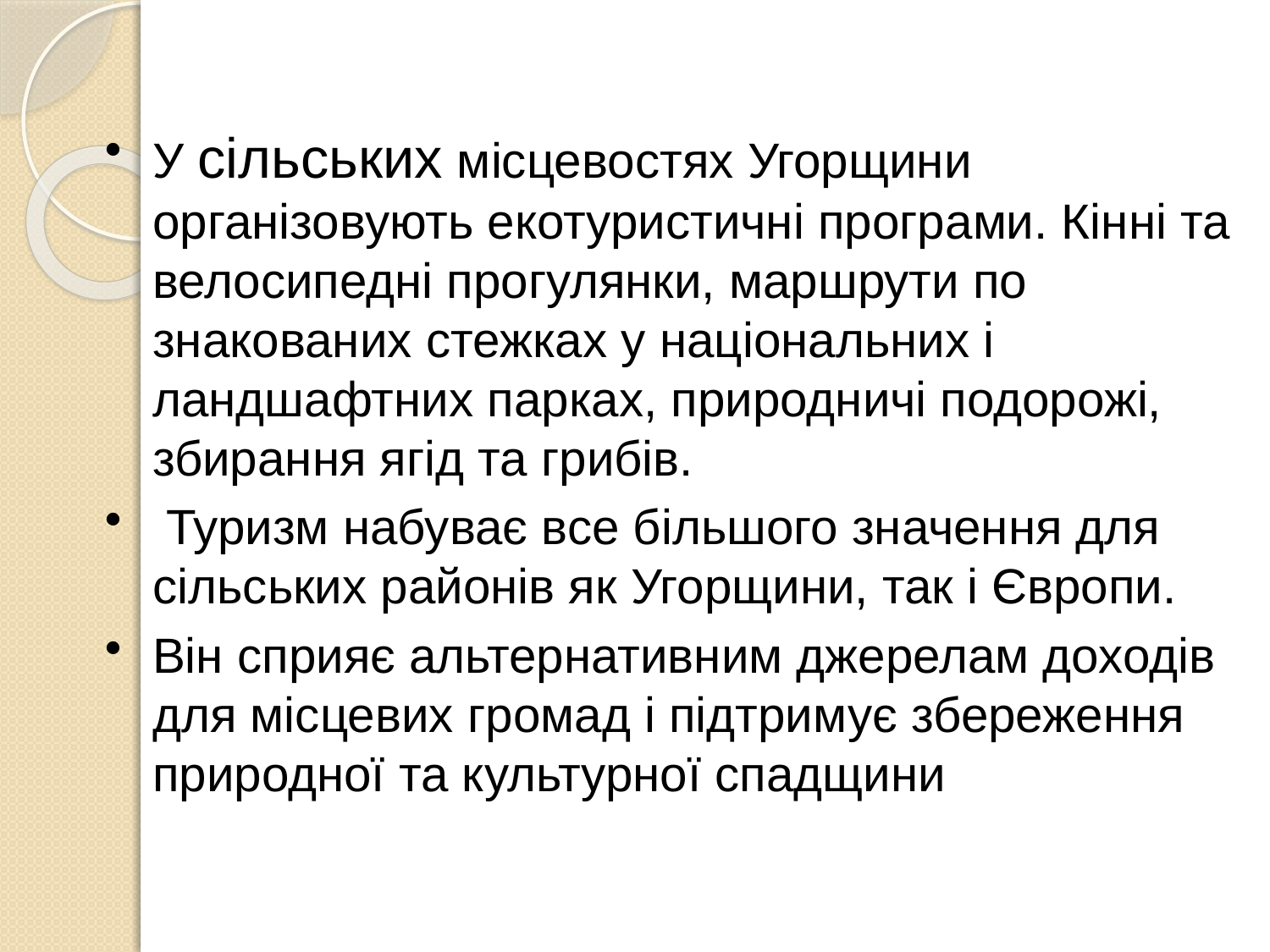

# У сільських місцевостях Угорщини організовують екотуристичні програми. Кінні та велосипедні прогулянки, маршрути по знакованих стежках у національних і ландшафтних парках, природничі подорожі, збирання ягід та грибів.
 Туризм набуває все більшого значення для сільських районів як Угорщини, так і Європи.
Він сприяє альтернативним джерелам доходів для місцевих громад і підтримує збереження природної та культурної спадщини